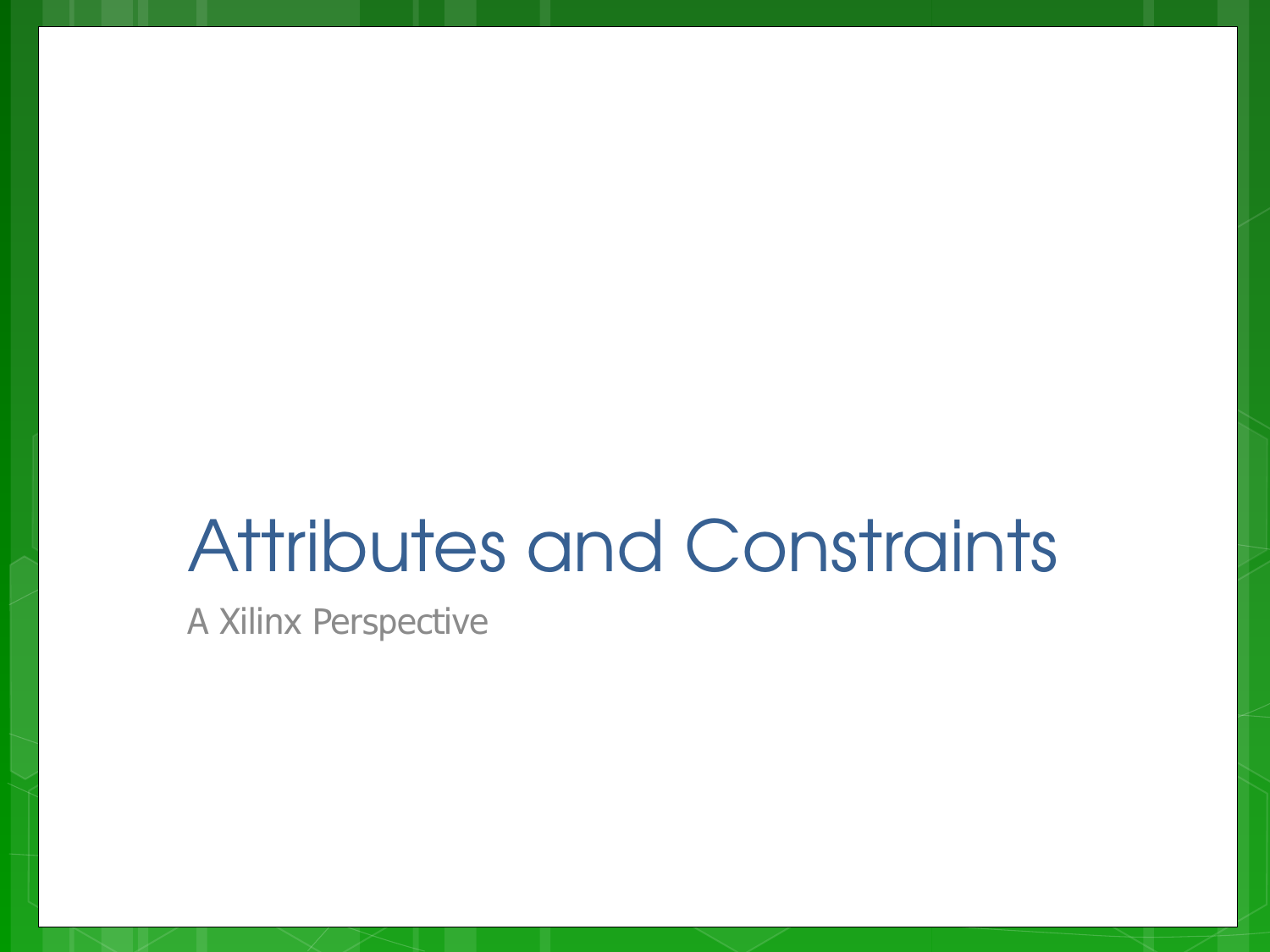

# Attributes and Constraints
A Xilinx Perspective